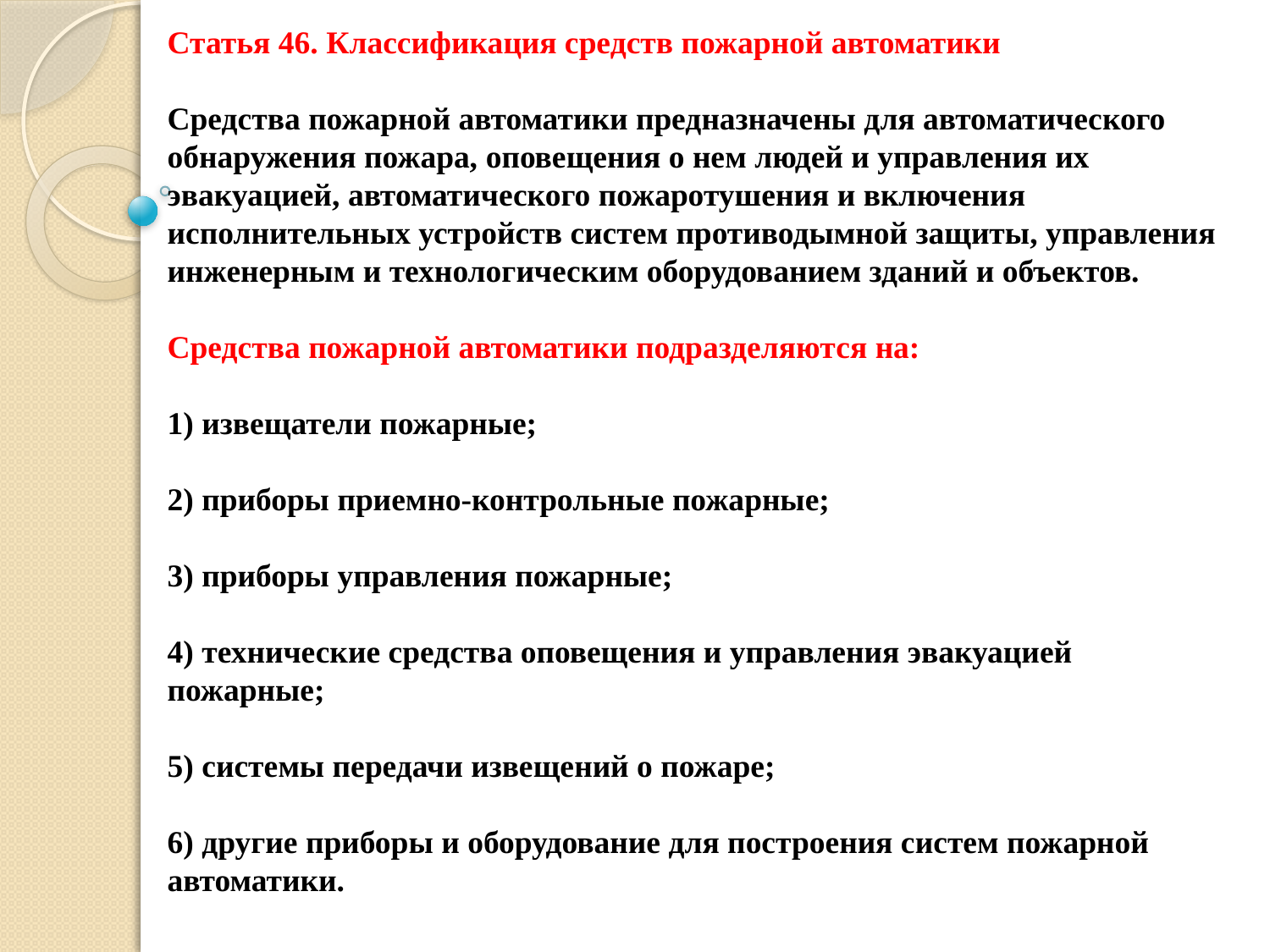

Статья 46. Классификация средств пожарной автоматики
Средства пожарной автоматики предназначены для автоматического обнаружения пожара, оповещения о нем людей и управления их эвакуацией, автоматического пожаротушения и включения исполнительных устройств систем противодымной защиты, управления инженерным и технологическим оборудованием зданий и объектов.

Средства пожарной автоматики подразделяются на:
1) извещатели пожарные;
2) приборы приемно-контрольные пожарные;
3) приборы управления пожарные;
4) технические средства оповещения и управления эвакуацией пожарные;
5) системы передачи извещений о пожаре;
6) другие приборы и оборудование для построения систем пожарной автоматики.